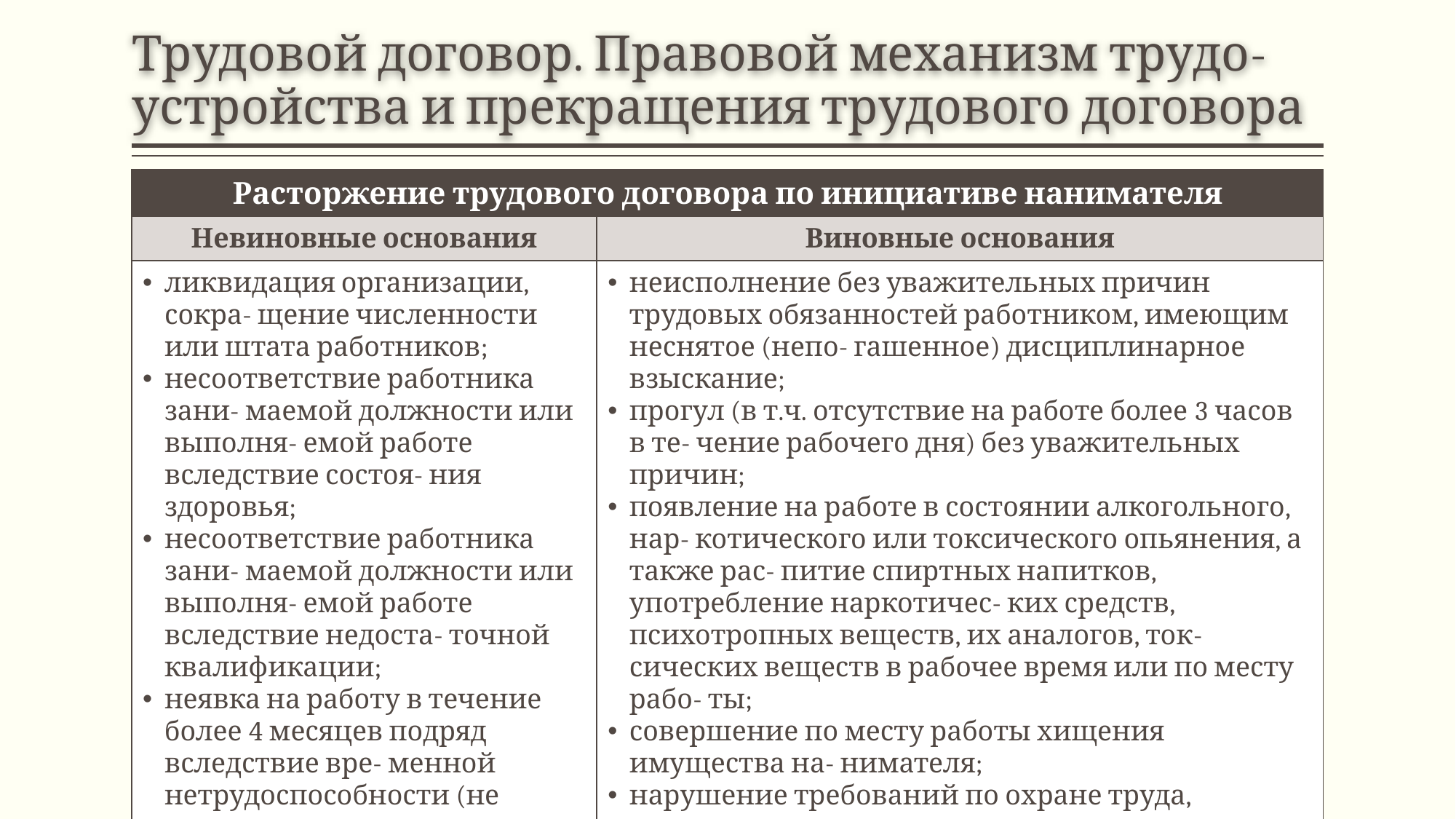

# Трудовой договор. Правовой механизм трудо- устройства и прекращения трудового договора
| Расторжение трудового договора по инициативе нанимателя |  |
| --- | --- |
| Невиновные основания | Виновные основания |
| ликвидация организации, сокра- щение численности или штата работников; несоответствие работника зани- маемой должности или выполня- емой работе вследствие состоя- ния здоровья; несоответствие работника зани- маемой должности или выполня- емой работе вследствие недоста- точной квалификации; неявка на работу в течение более 4 месяцев подряд вследствие вре- менной нетрудоспособности (не считая отпуска по беременности и родам) | неисполнение без уважительных причин трудовых обязанностей работником, имеющим неснятое (непо- гашенное) дисциплинарное взыскание; прогул (в т.ч. отсутствие на работе более 3 часов в те- чение рабочего дня) без уважительных причин; появление на работе в состоянии алкогольного, нар- котического или токсического опьянения, а также рас- питие спиртных напитков, употребление наркотичес- ких средств, психотропных веществ, их аналогов, ток- сических веществ в рабочее время или по месту рабо- ты; совершение по месту работы хищения имущества на- нимателя; нарушение требований по охране труда, повлекшее увечье или смерть других работников, и др. |